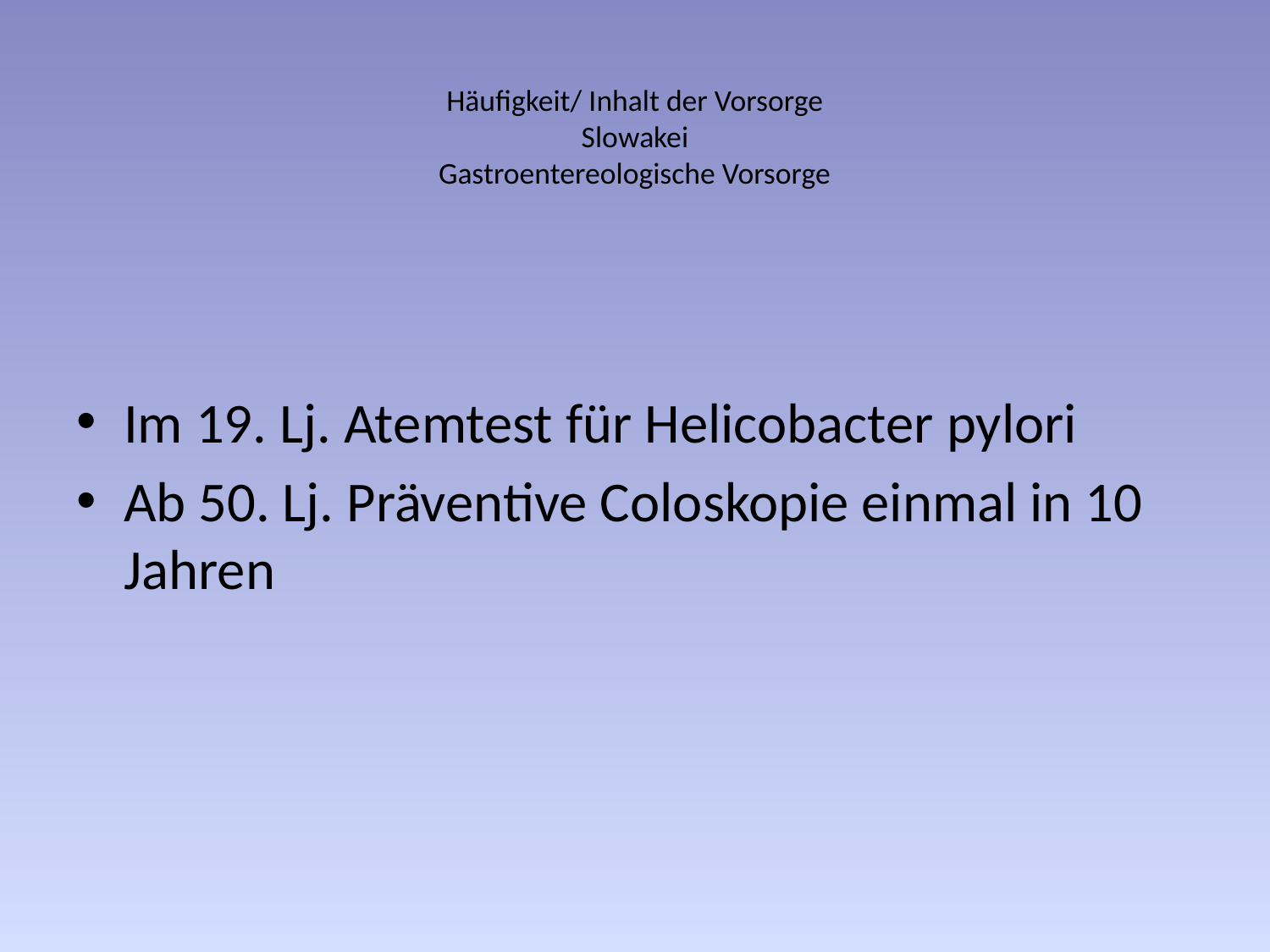

# Häufigkeit/ Inhalt der Vorsorge Slowakei Gastroentereologische Vorsorge

Im 19. Lj. Atemtest für Helicobacter pylori
Ab 50. Lj. Präventive Coloskopie einmal in 10 Jahren